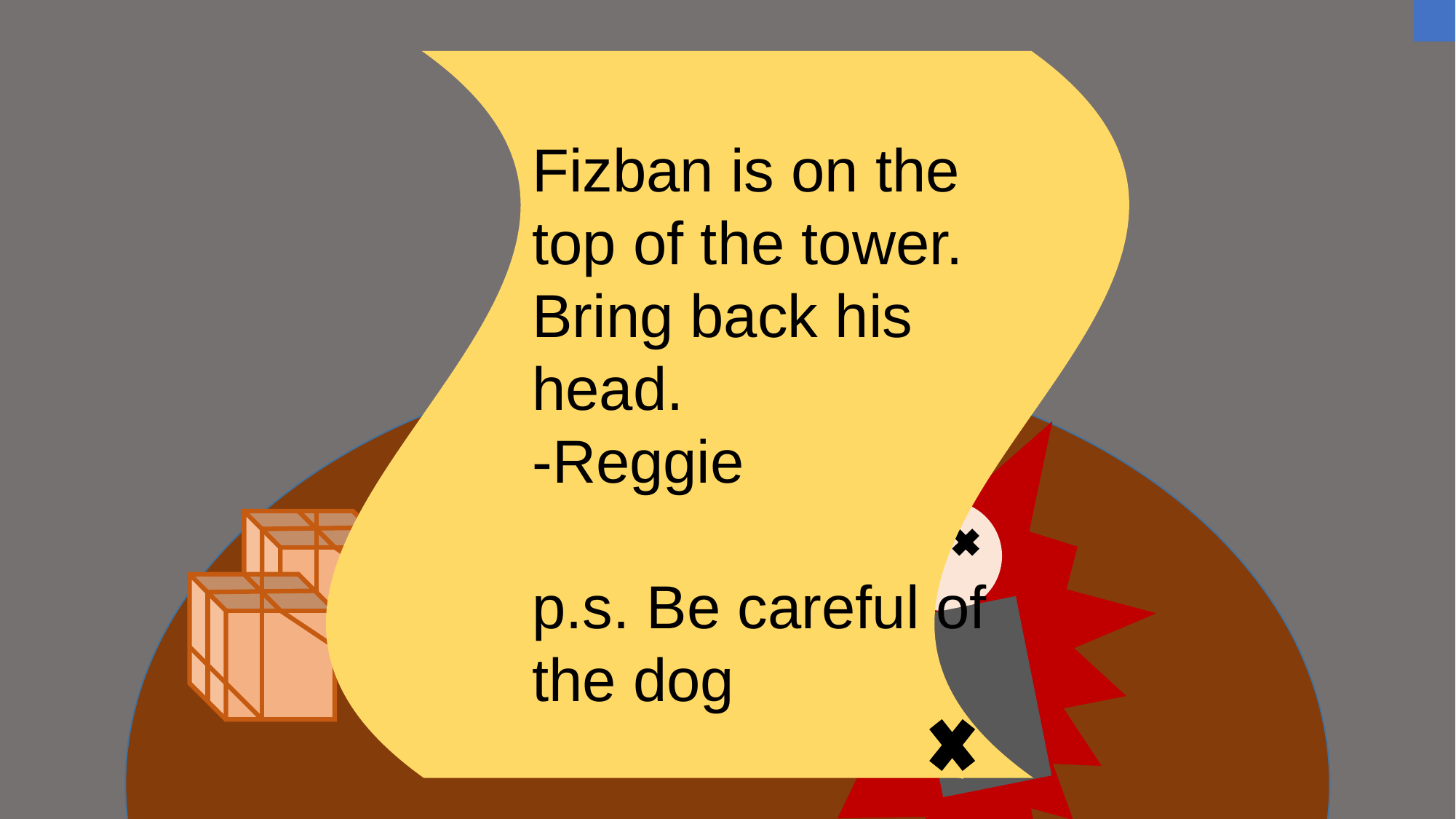

#
Fizban is on the top of the tower. Bring back his head.
-Reggie

p.s. Be careful of the dog